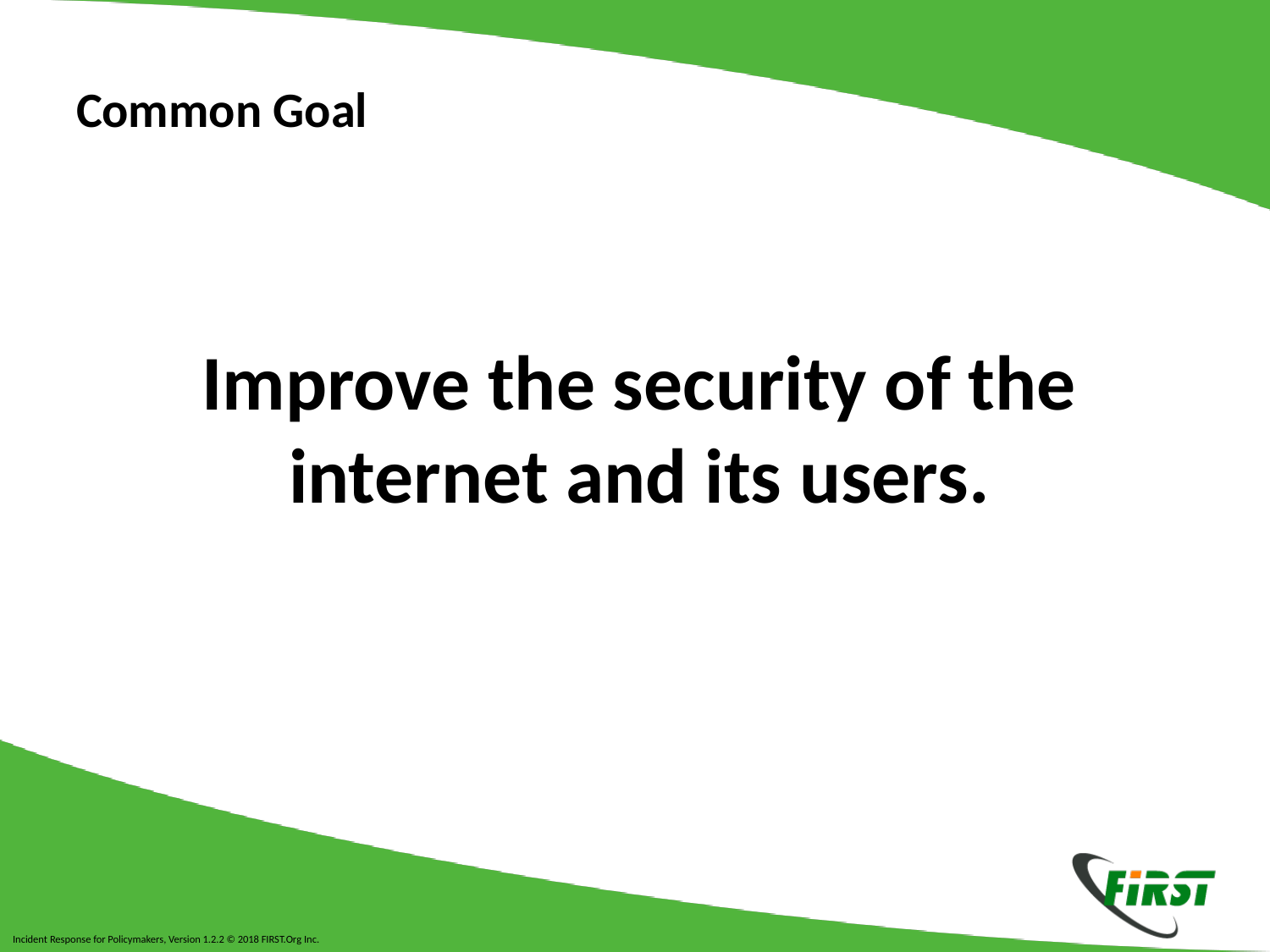

# Common Goal
Improve the security of the internet and its users.